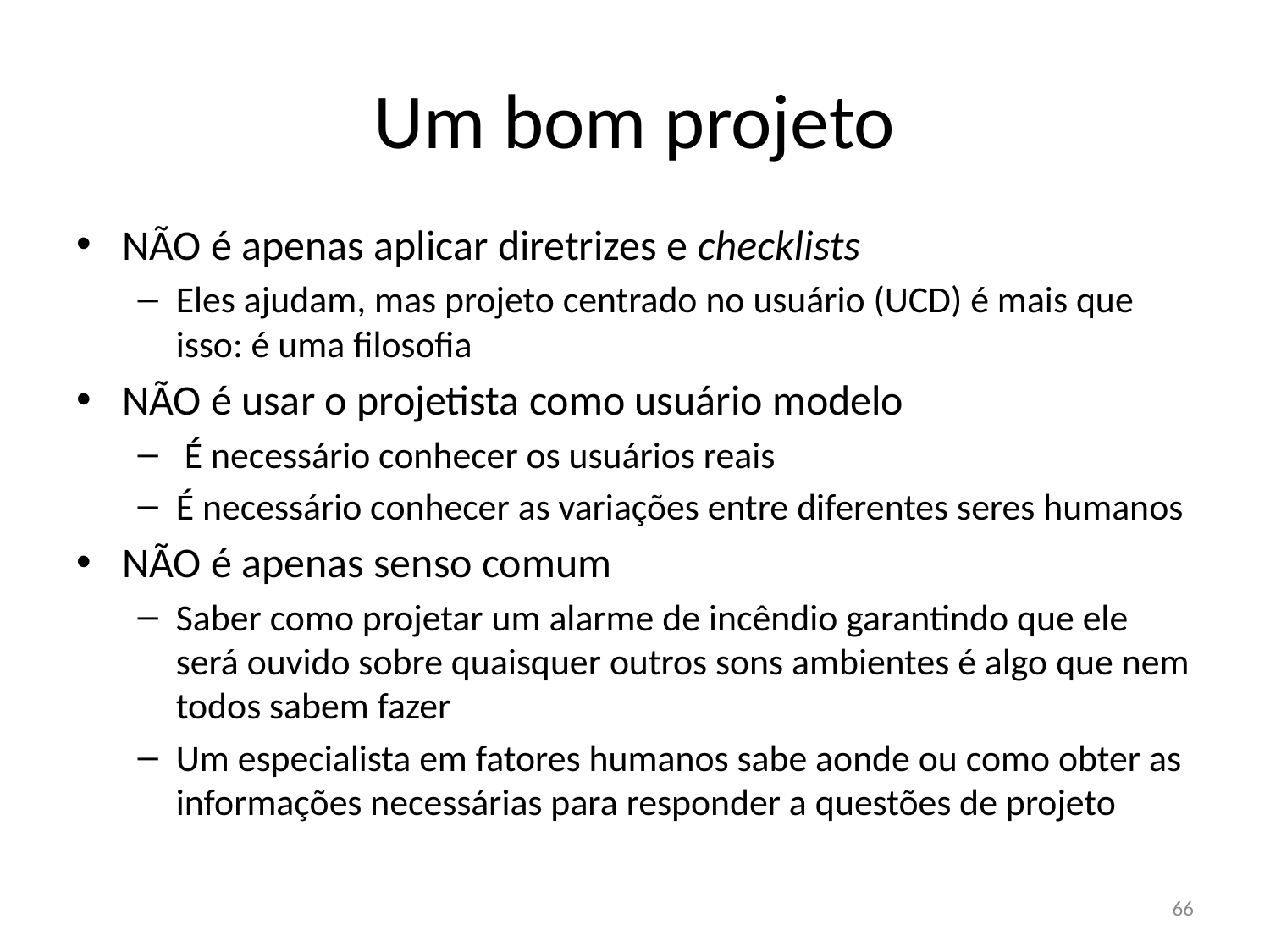

# Um bom projeto
NÃO é apenas aplicar diretrizes e checklists
Eles ajudam, mas projeto centrado no usuário (UCD) é mais que   isso: é uma filosofia
NÃO é usar o projetista como usuário modelo
 É necessário conhecer os usuários reais
É necessário conhecer as variações entre diferentes seres humanos
NÃO é apenas senso comum
Saber como projetar um alarme de incêndio garantindo que ele será ouvido sobre quaisquer outros sons ambientes é algo que nem todos sabem fazer
Um especialista em fatores humanos sabe aonde ou como obter as informações necessárias para responder a questões de projeto
66